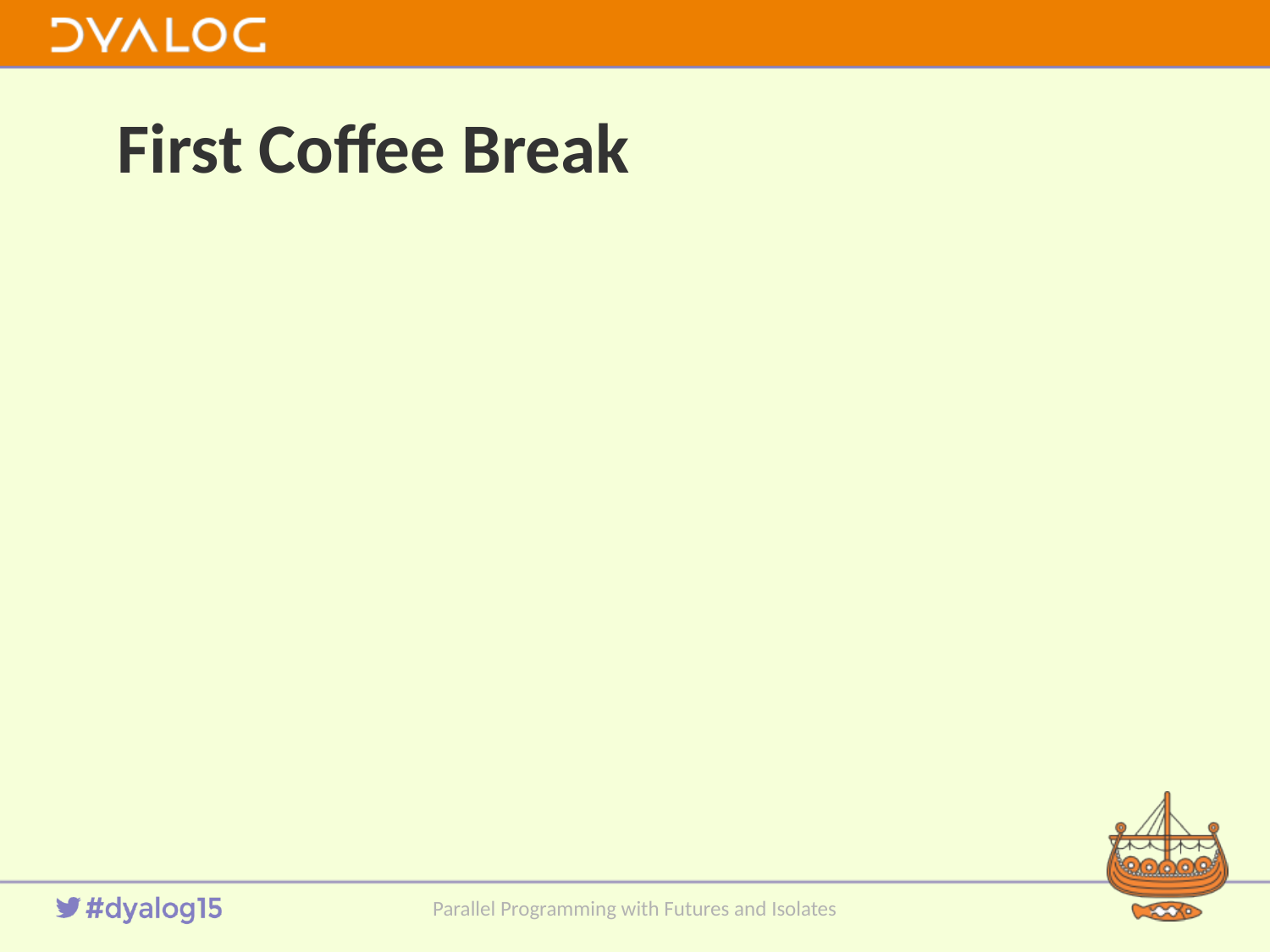

# First Coffee Break

Parallel Programming with Futures and Isolates